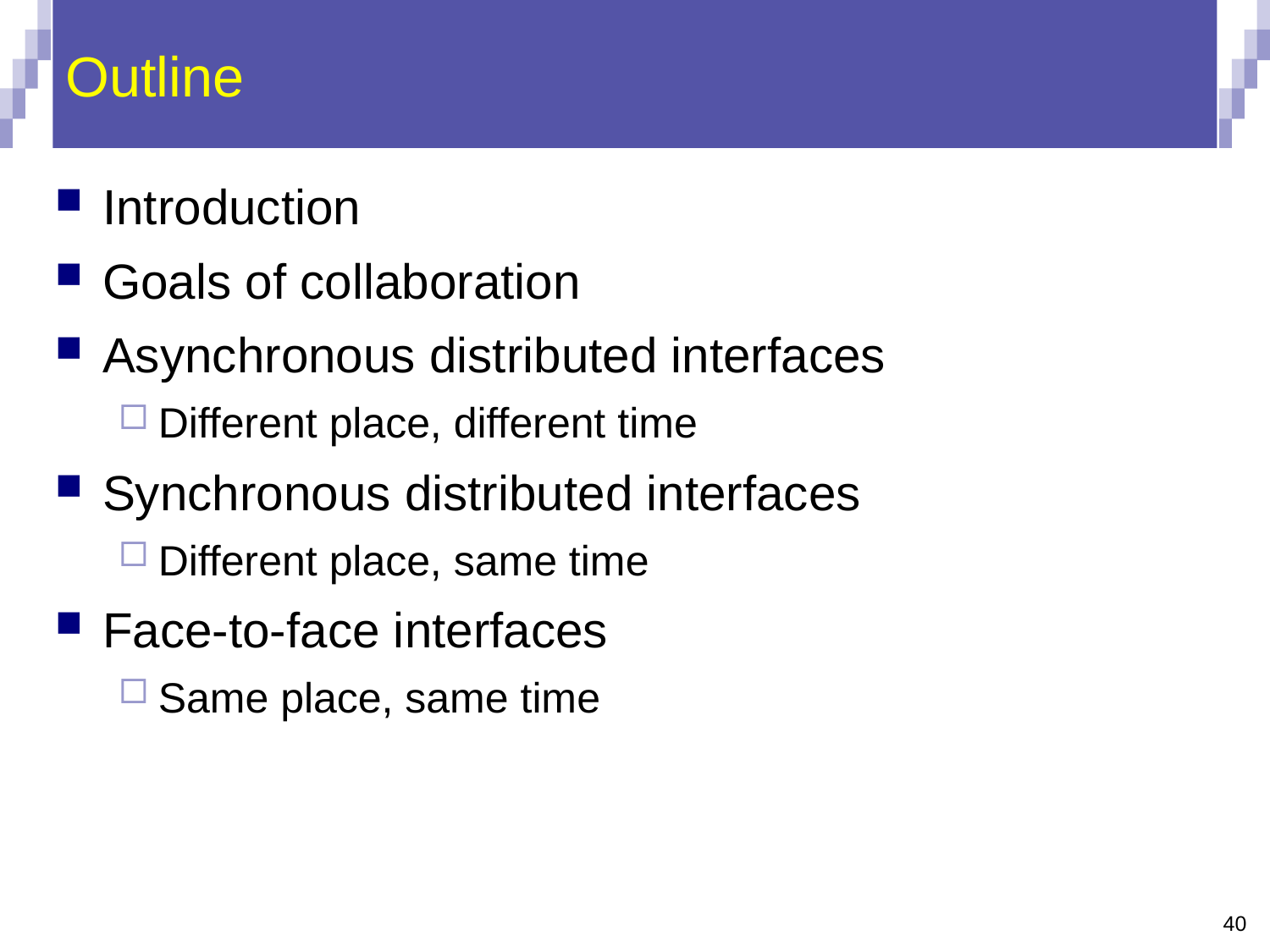

Outline
Introduction
Goals of collaboration
Asynchronous distributed interfaces
Different place, different time
Synchronous distributed interfaces
Different place, same time
Face-to-face interfaces
Same place, same time
SWE 312 - 01 (091)
Collaboration
40
40